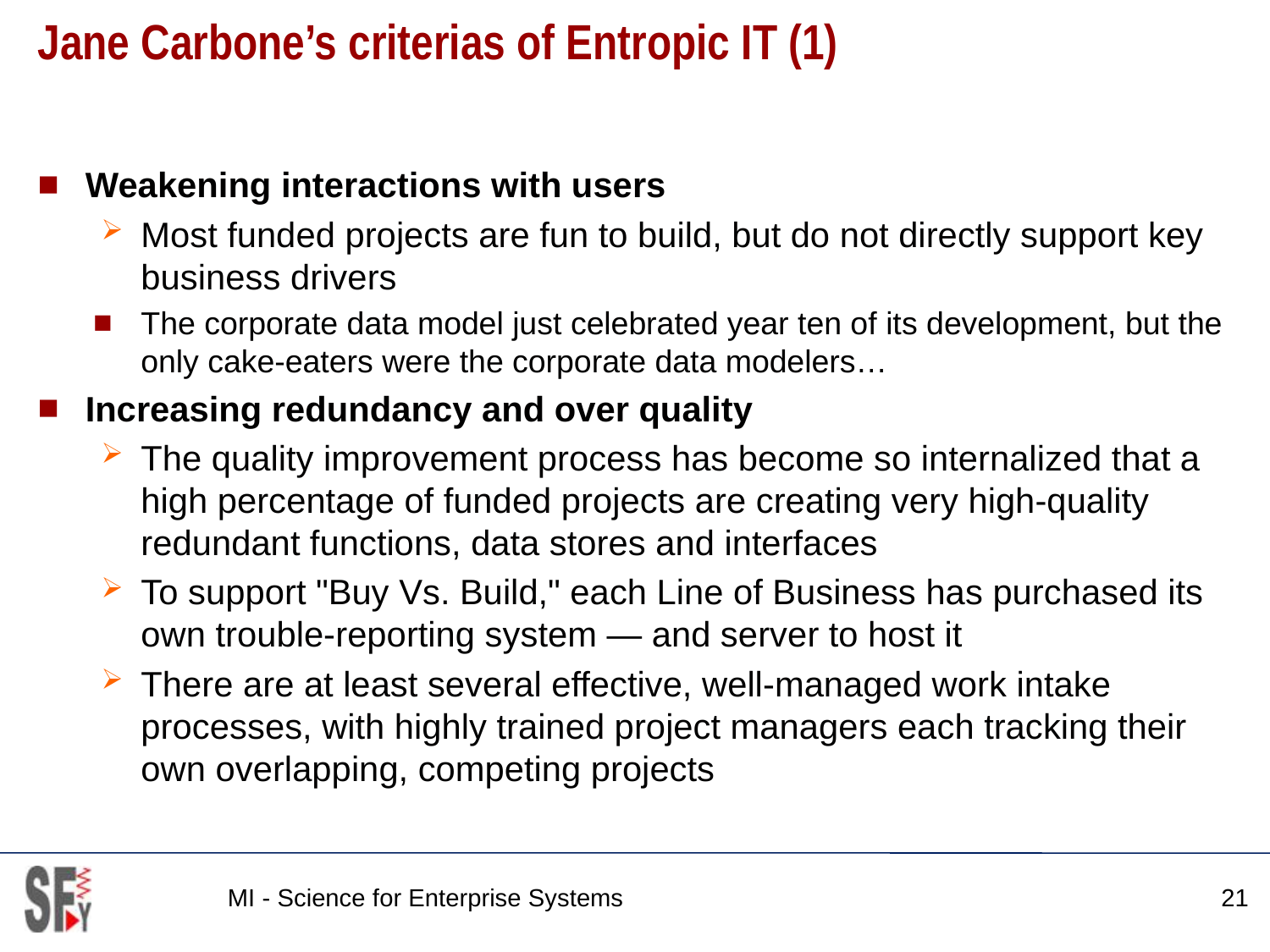

# Jane Carbone’s criterias of Entropic IT (1)
Weakening interactions with users
Most funded projects are fun to build, but do not directly support key business drivers
The corporate data model just celebrated year ten of its development, but the only cake-eaters were the corporate data modelers…
Increasing redundancy and over quality
The quality improvement process has become so internalized that a high percentage of funded projects are creating very high-quality redundant functions, data stores and interfaces
To support "Buy Vs. Build," each Line of Business has purchased its own trouble-reporting system — and server to host it
There are at least several effective, well-managed work intake processes, with highly trained project managers each tracking their own overlapping, competing projects
MI - Science for Enterprise Systems
21